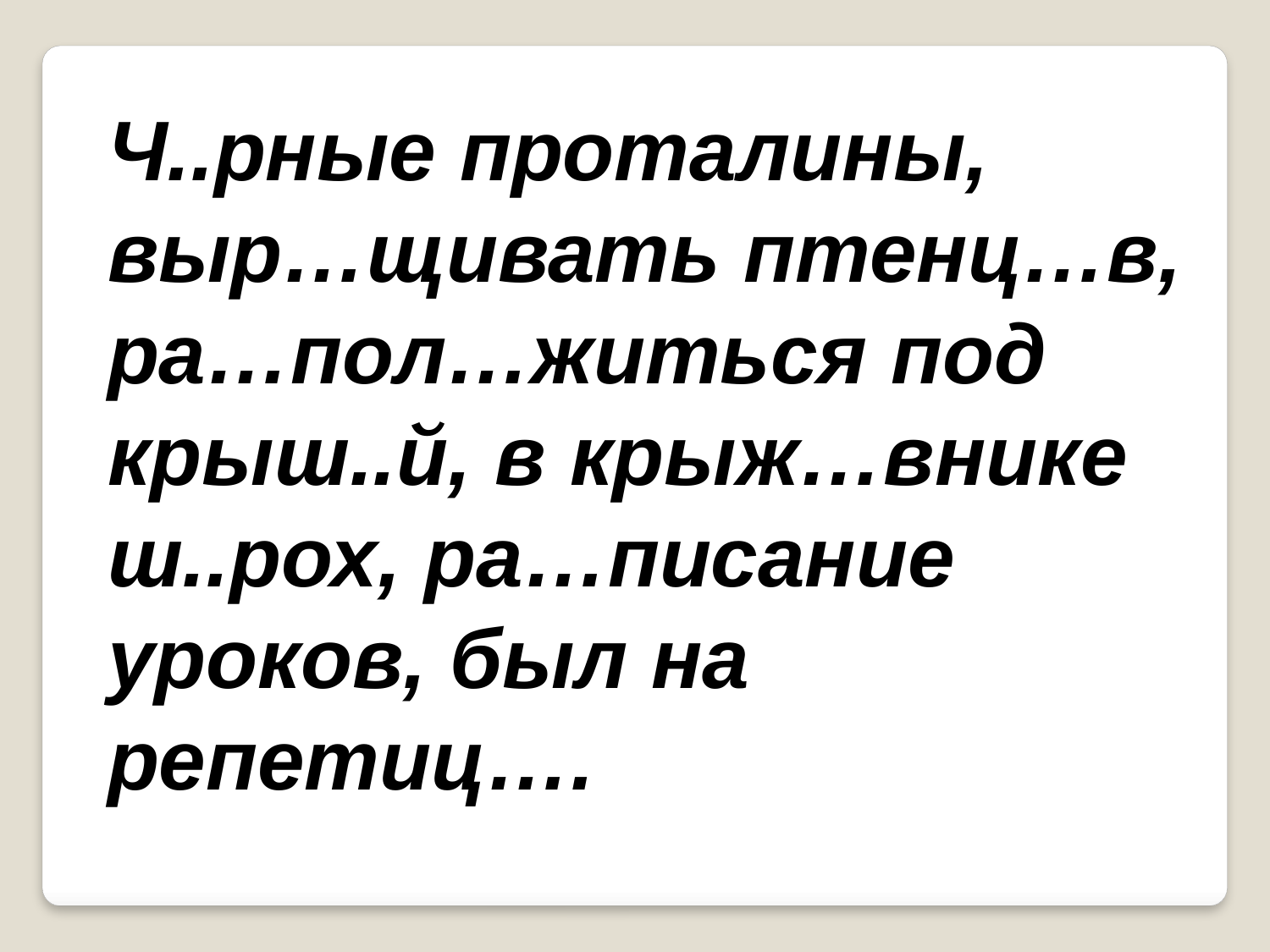

Ч..рные проталины, выр…щивать птенц…в, ра…пол…житься под крыш..й, в крыж…внике ш..рох, ра…писание уроков, был на репетиц….